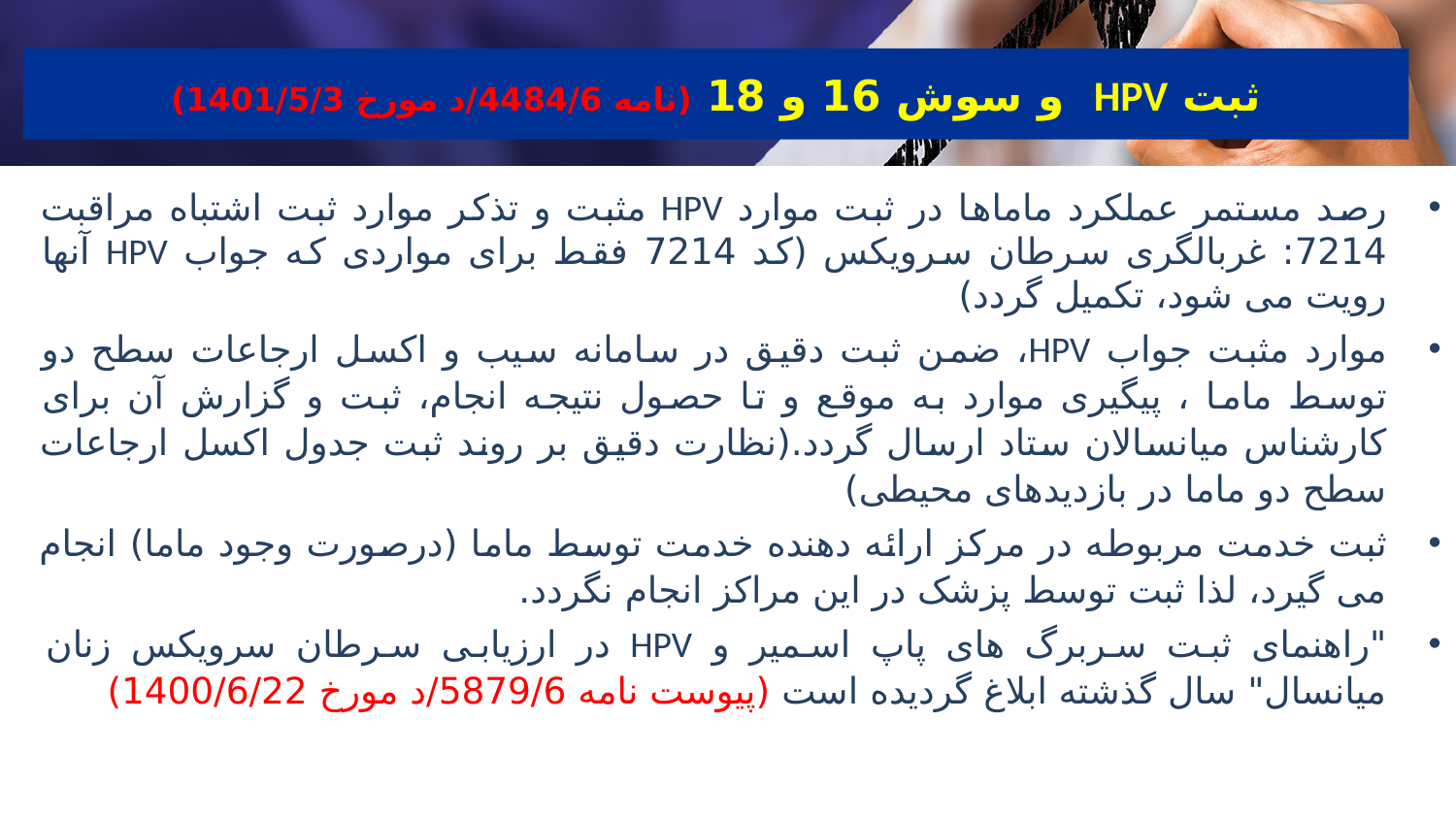

ثبت HPV  و سوش 16 و 18 (نامه 4484/6/د مورخ 1401/5/3)
رصد مستمر عملکرد ماماها در ثبت موارد HPV مثبت و تذکر موارد ثبت اشتباه مراقبت 7214: غربالگری سرطان سرویکس (کد 7214 فقط برای مواردی که جواب HPV آنها رویت می شود، تکمیل گردد)
موارد مثبت جواب HPV، ضمن ثبت دقیق در سامانه سیب و اکسل ارجاعات سطح دو توسط ماما ، پیگیری موارد به موقع و تا حصول نتیجه انجام، ثبت و گزارش آن برای کارشناس میانسالان ستاد ارسال گردد.(نظارت دقیق بر روند ثبت جدول اکسل ارجاعات سطح دو ماما در بازدیدهای محیطی)
ثبت خدمت مربوطه در مرکز ارائه دهنده خدمت توسط ماما (درصورت وجود ماما) انجام می گیرد، لذا ثبت توسط پزشک در این مراکز انجام نگردد.
"راهنمای ثبت سربرگ های پاپ اسمیر و HPV در ارزیابی سرطان سرویکس زنان میانسال" سال گذشته ابلاغ گردیده است (پیوست نامه 5879/6/د مورخ 1400/6/22)